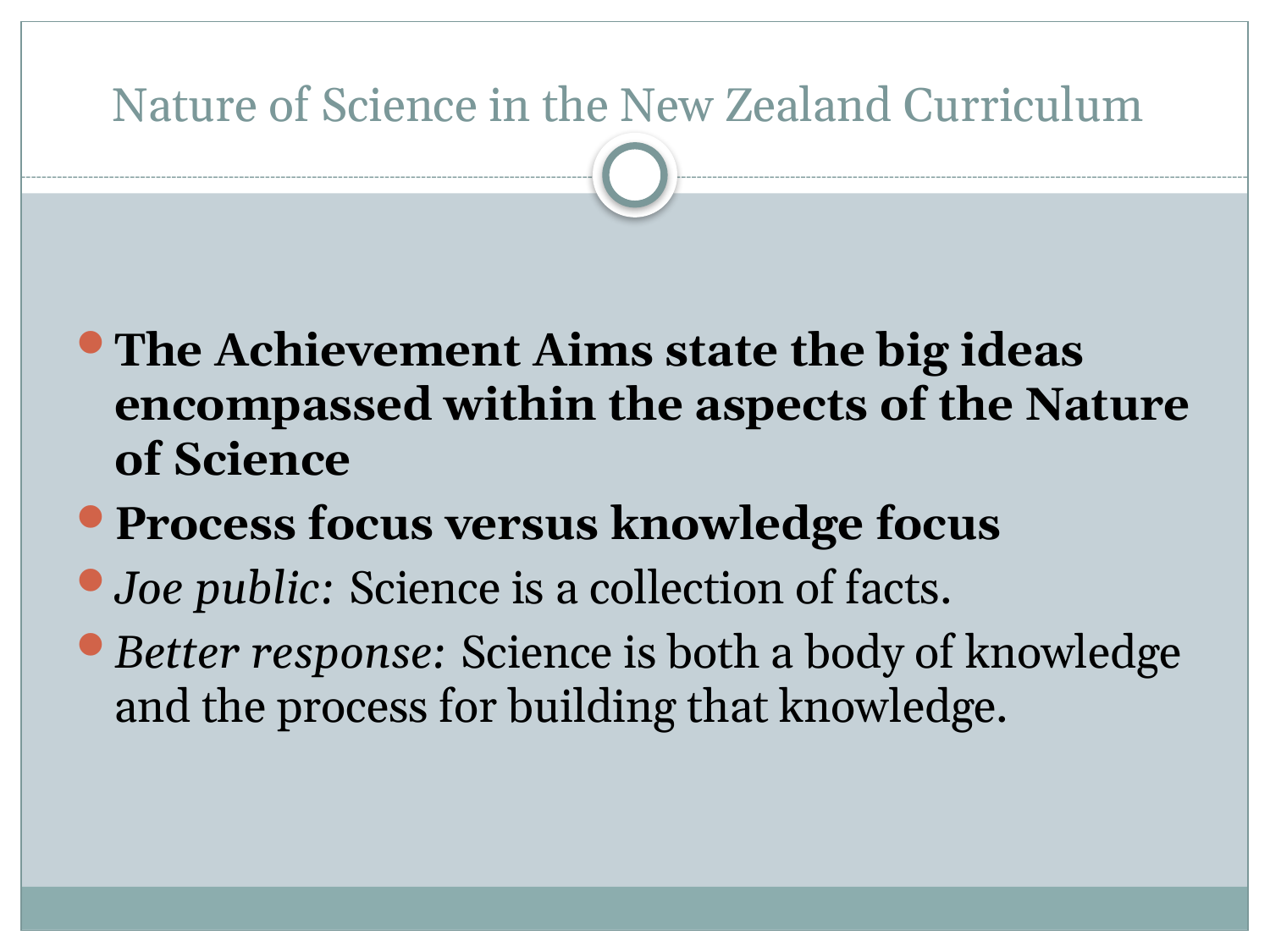

# Nature of Science in the New Zealand Curriculum
The Achievement Aims state the big ideas encompassed within the aspects of the Nature of Science
Process focus versus knowledge focus
Joe public: Science is a collection of facts.
Better response: Science is both a body of knowledge and the process for building that knowledge.